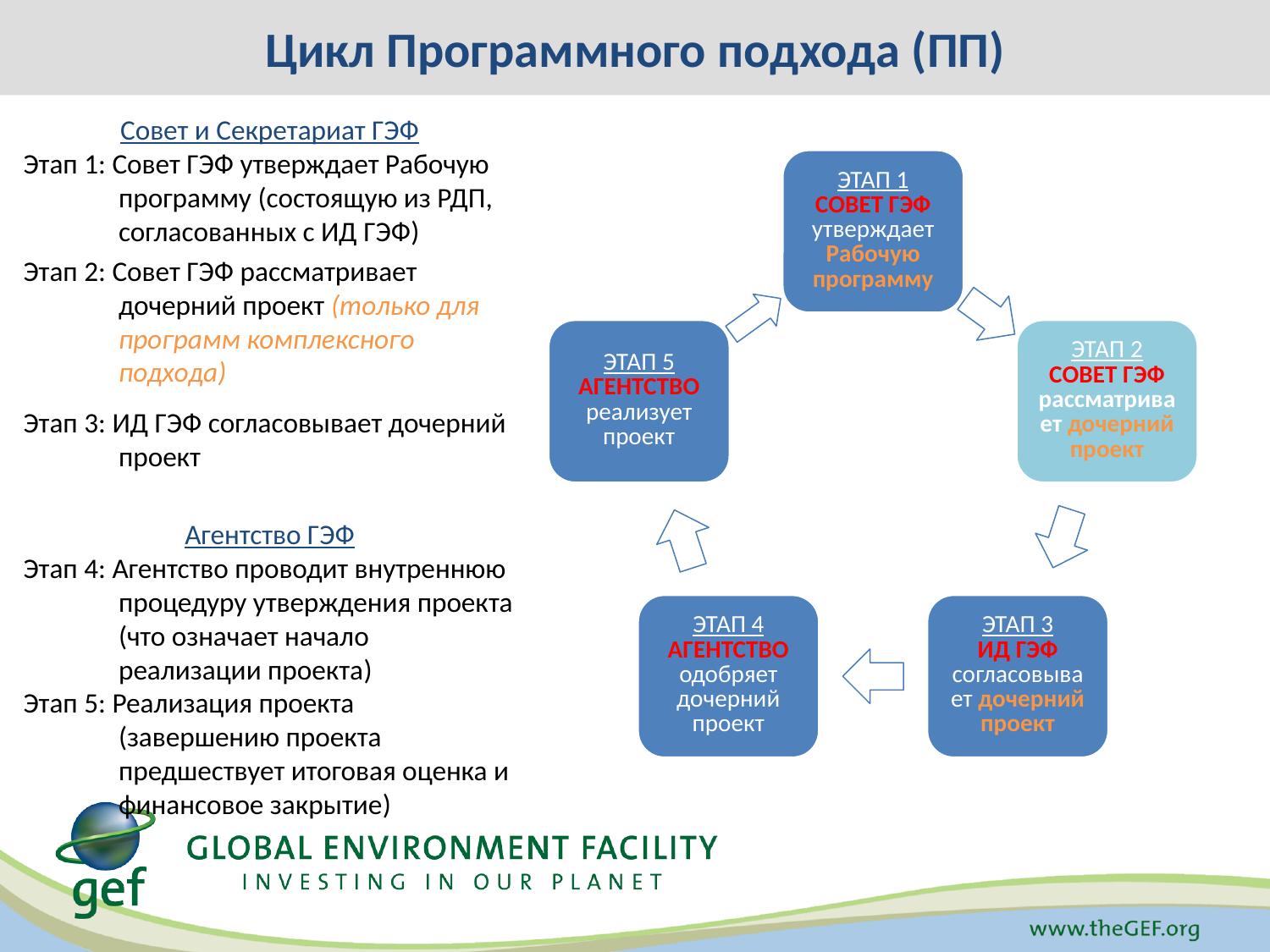

Цикл Программного подхода (ПП)
Совет и Секретариат ГЭФ
Этап 1: Совет ГЭФ утверждает Рабочую программу (состоящую из РДП, согласованных с ИД ГЭФ)
Этап 2: Совет ГЭФ рассматривает дочерний проект (только для программ комплексного подхода)
Этап 3: ИД ГЭФ согласовывает дочерний проект

Агентство ГЭФ
Этап 4: Агентство проводит внутреннюю процедуру утверждения проекта (что означает начало реализации проекта)
Этап 5: Реализация проекта (завершению проекта предшествует итоговая оценка и финансовое закрытие)

ЭТАП 1
СОВЕТ ГЭФ утверждает Рабочую программу
ЭТАП 2
СОВЕТ ГЭФ рассматривает дочерний проект
ЭТАП 4
АГЕНТСТВО одобряет дочерний проект
ЭТАП 5
АГЕНТСТВО реализует проект
ЭТАП 3
ИД ГЭФ согласовывает дочерний проект